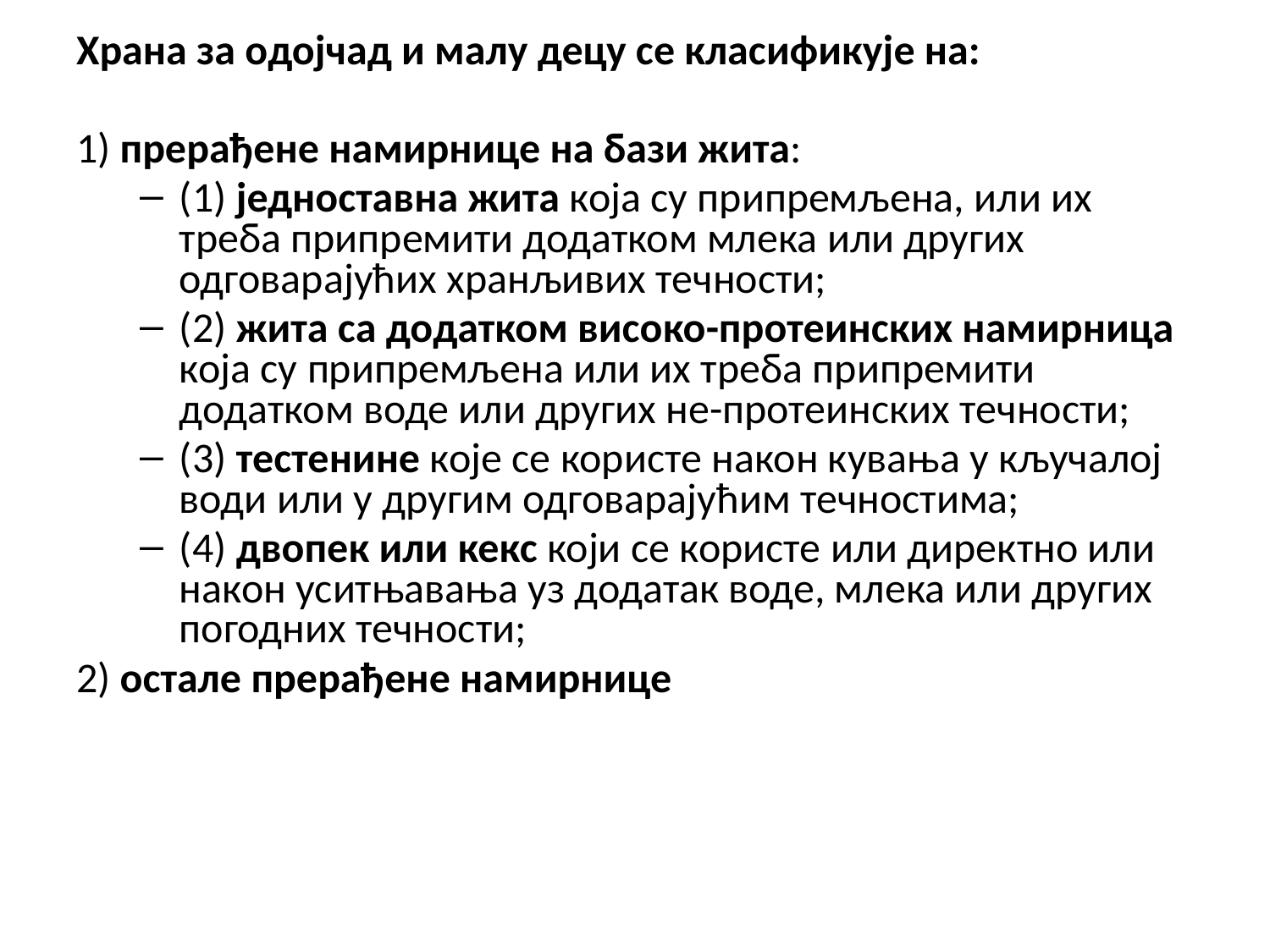

Храна за одојчад и малу децу се класификује на:

1) прерађене намирнице на бази жита:
(1) једноставна жита која су припремљена, или их треба припремити додатком млека или других одговарајућих хранљивих течности;
(2) жита са додатком високо-протеинских намирница која су припремљена или их треба припремити додатком воде или других не-протеинских течности;
(3) тестенине које се користе након кувања у кључалој води или у другим одговарајућим течностима;
(4) двопек или кекс који се користе или директно или након уситњавања уз додатак воде, млека или других погодних течности;
2) остале прерађене намирнице